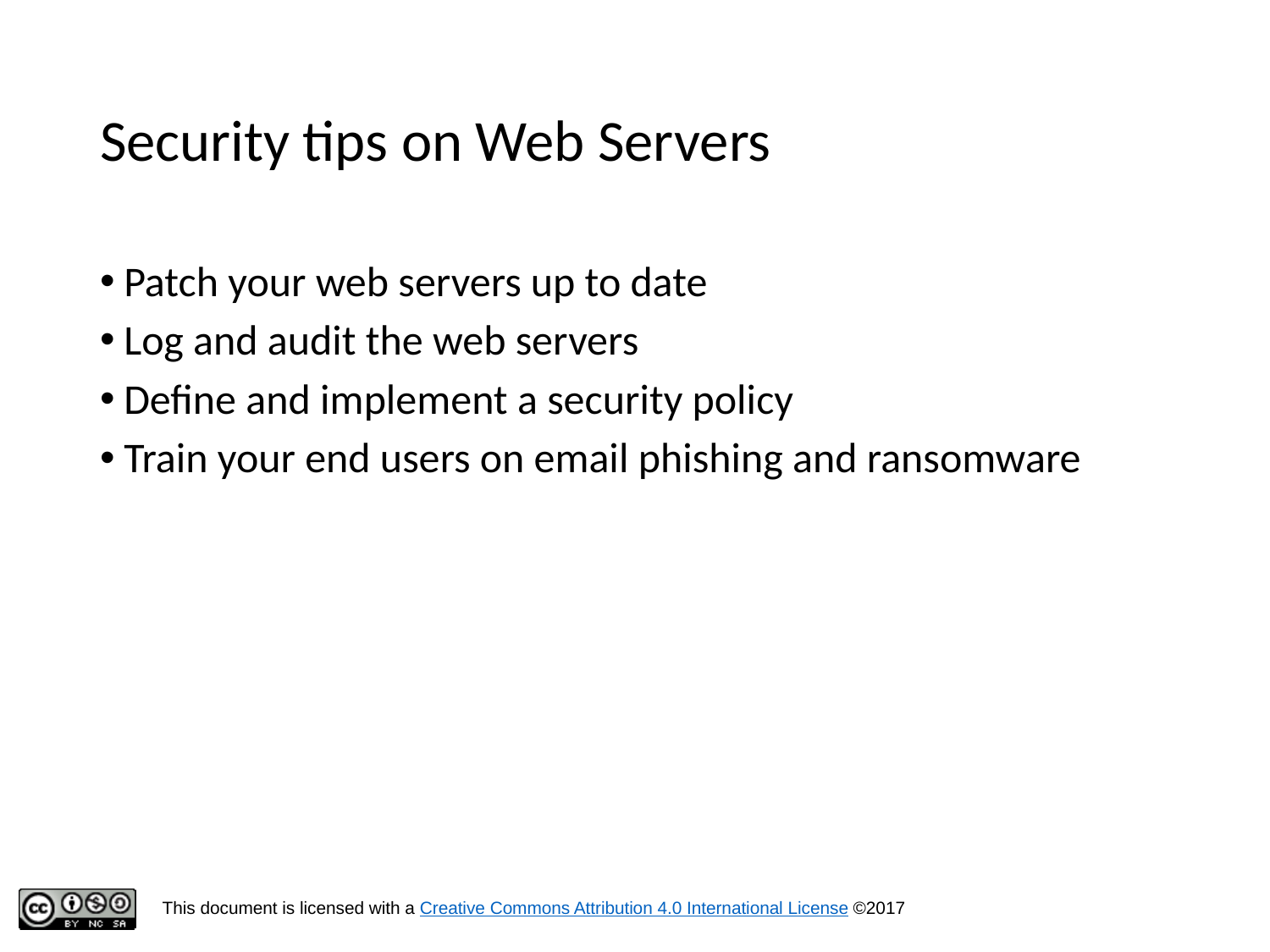

# Security tips on Web Servers
Patch your web servers up to date
Log and audit the web servers
Define and implement a security policy
Train your end users on email phishing and ransomware